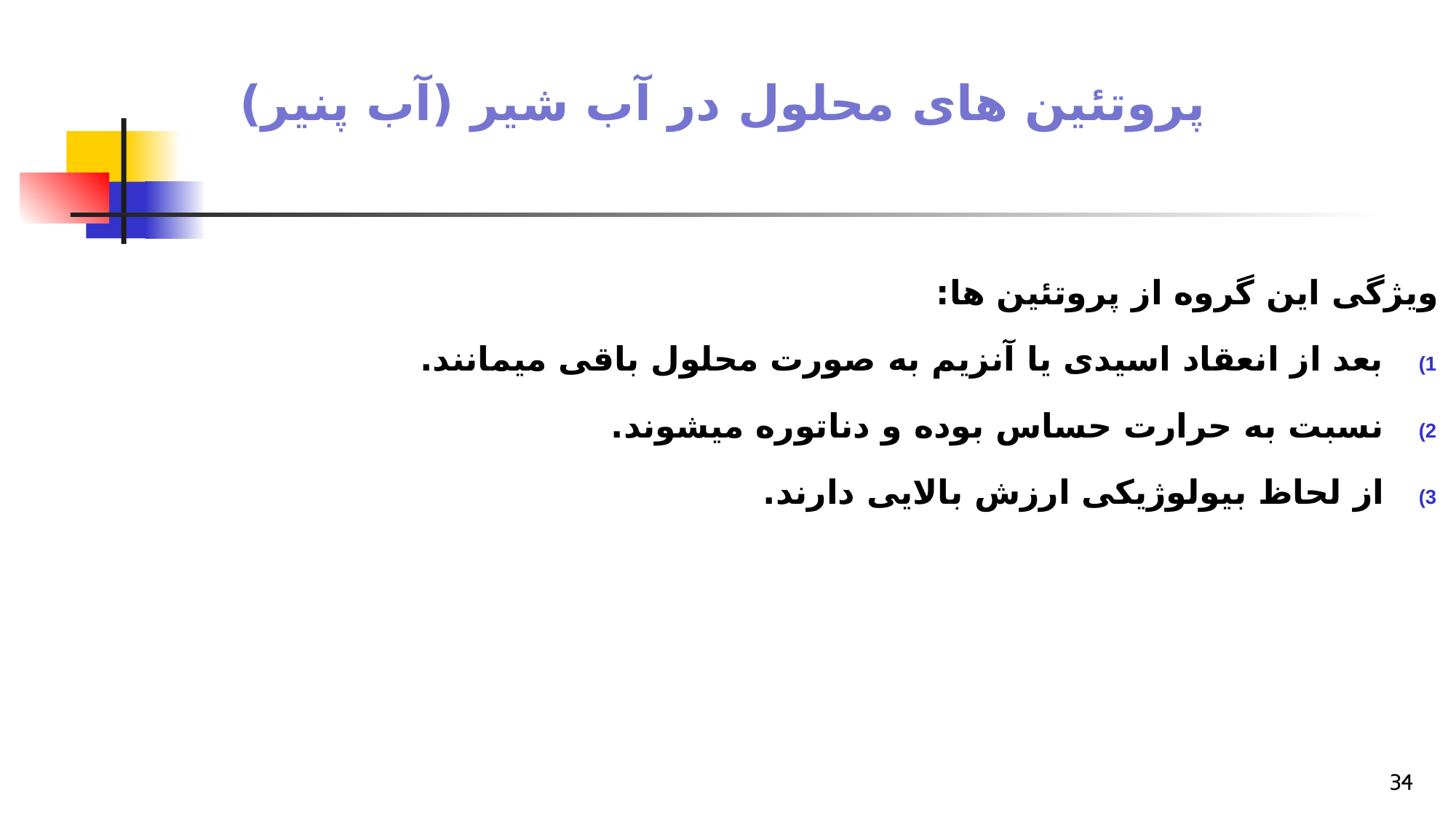

# پروتئین های محلول در آب شیر (آب پنیر)
ویژگی این گروه از پروتئین ها:
بعد از انعقاد اسیدی یا آنزیم به صورت محلول باقی میمانند.
نسبت به حرارت حساس بوده و دناتوره میشوند.
از لحاظ بیولوژیکی ارزش بالایی دارند.
34